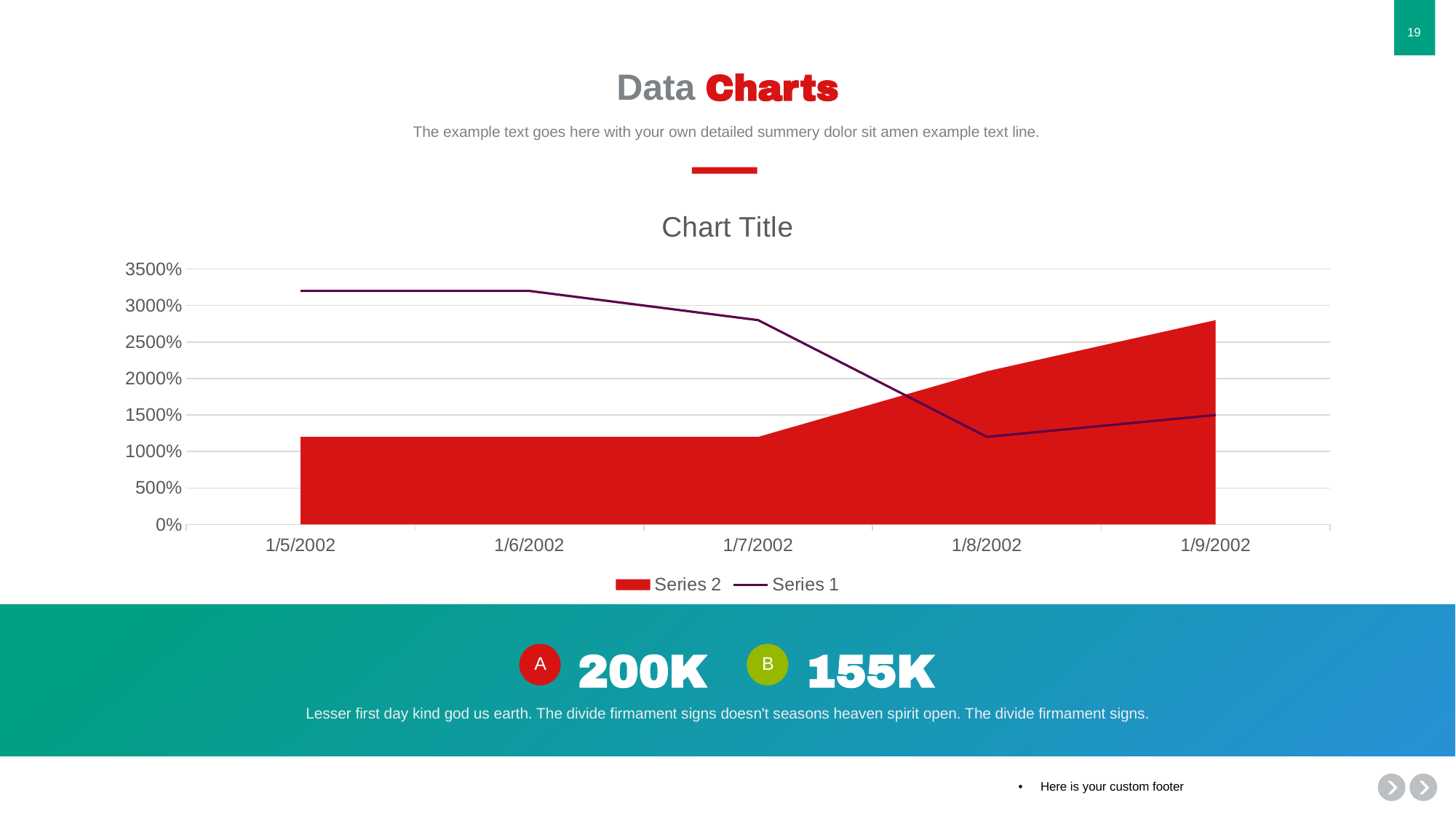

# Data Charts
The example text goes here with your own detailed summery dolor sit amen example text line.

### Chart:

| Category | Series 2 | Series 1 |
|---|---|---|
| 37261 | 12.0 | 32.0 |
| 37262 | 12.0 | 32.0 |
| 37263 | 12.0 | 28.0 |
| 37264 | 21.0 | 12.0 |
| 37265 | 28.0 | 15.0 |
200K
155K

A
B
Lesser first day kind god us earth. The divide firmament signs doesn't seasons heaven spirit open. The divide firmament signs.
Here is your custom footer